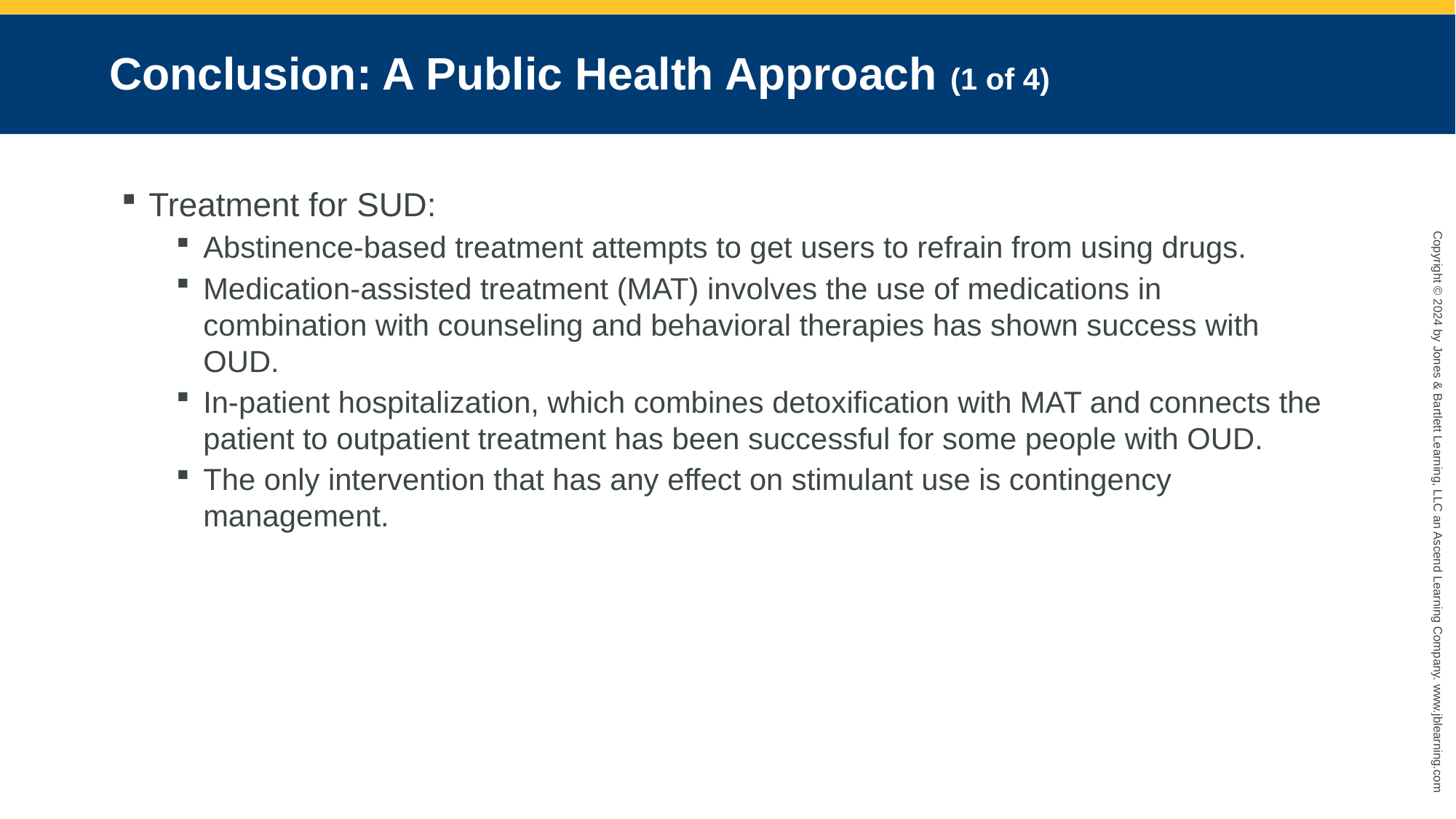

# Conclusion: A Public Health Approach (1 of 4)
Treatment for SUD:
Abstinence-based treatment attempts to get users to refrain from using drugs.
Medication-assisted treatment (MAT) involves the use of medications in combination with counseling and behavioral therapies has shown success with OUD.
In-patient hospitalization, which combines detoxification with MAT and connects the patient to outpatient treatment has been successful for some people with OUD.
The only intervention that has any effect on stimulant use is contingency management.